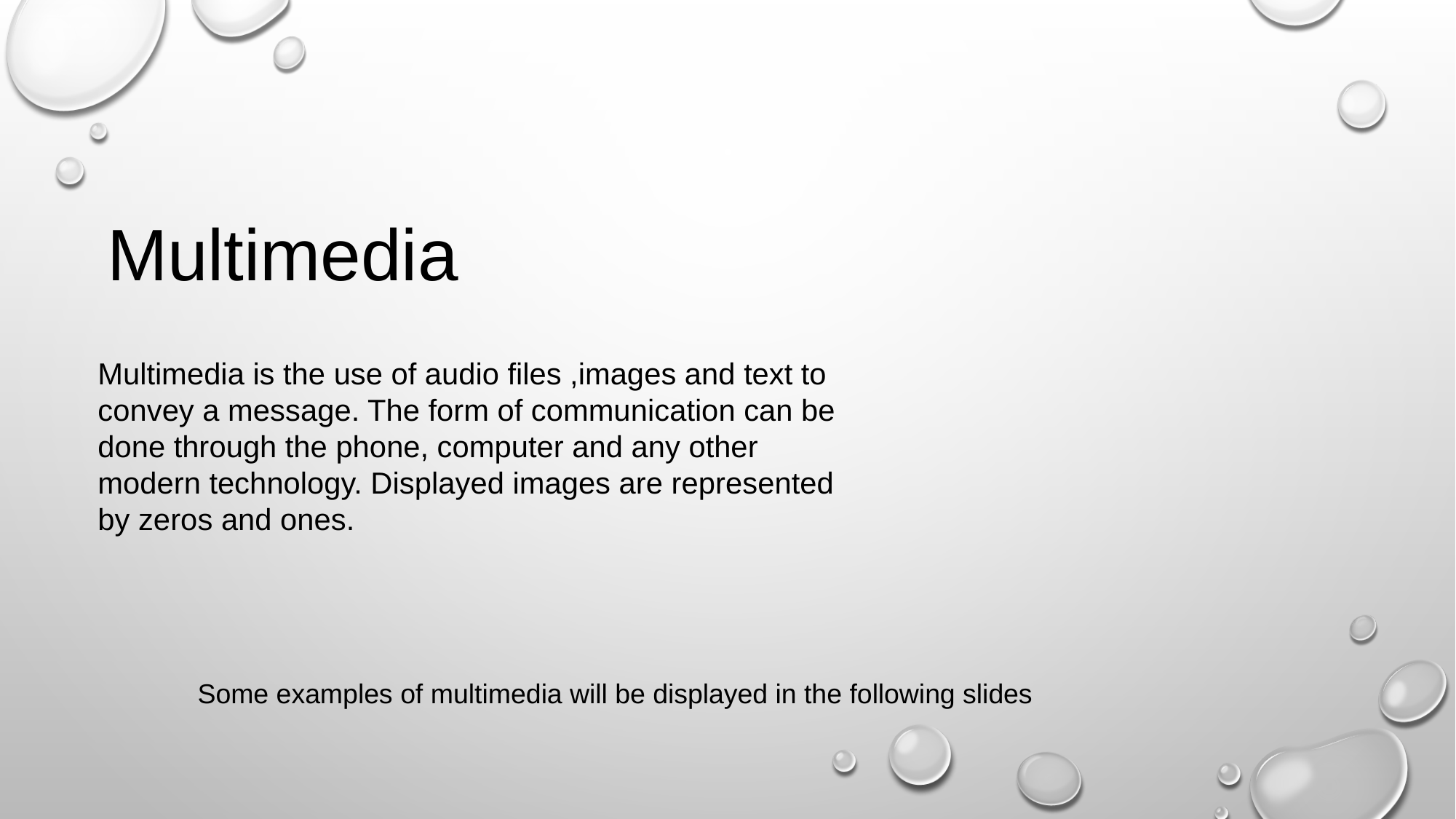

Multimedia
Multimedia is the use of audio files ,images and text to convey a message. The form of communication can be done through the phone, computer and any other modern technology. Displayed images are represented by zeros and ones.

 Some examples of multimedia will be displayed in the following slides